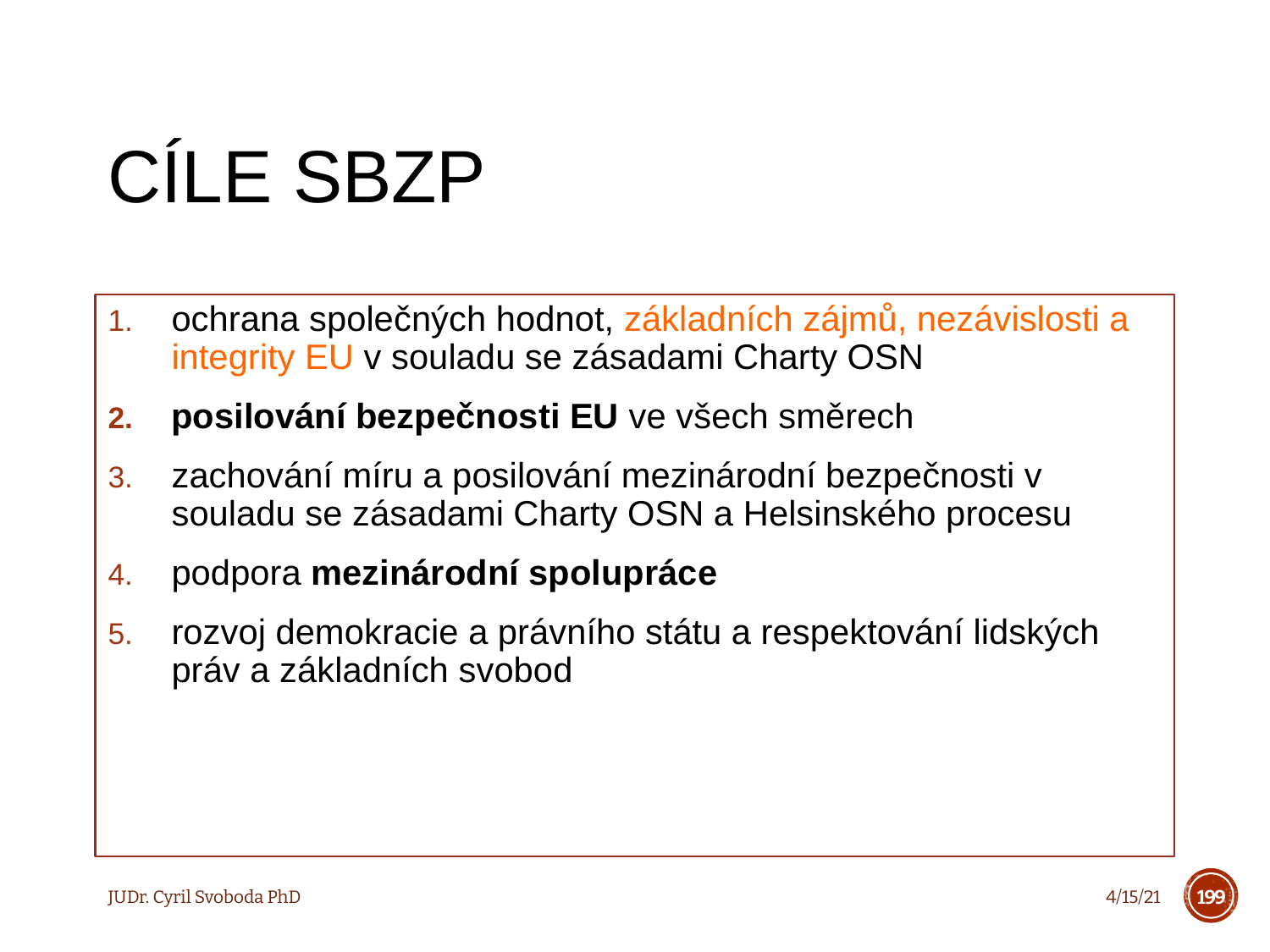

# Cíle SBZP
ochrana společných hodnot, základních zájmů, nezávislosti a integrity EU v souladu se zásadami Charty OSN
posilování bezpečnosti EU ve všech směrech
zachování míru a posilování mezinárodní bezpečnosti v souladu se zásadami Charty OSN a Helsinského procesu
podpora mezinárodní spolupráce
rozvoj demokracie a právního státu a respektování lidských práv a základních svobod
JUDr. Cyril Svoboda PhD
4/15/21
199